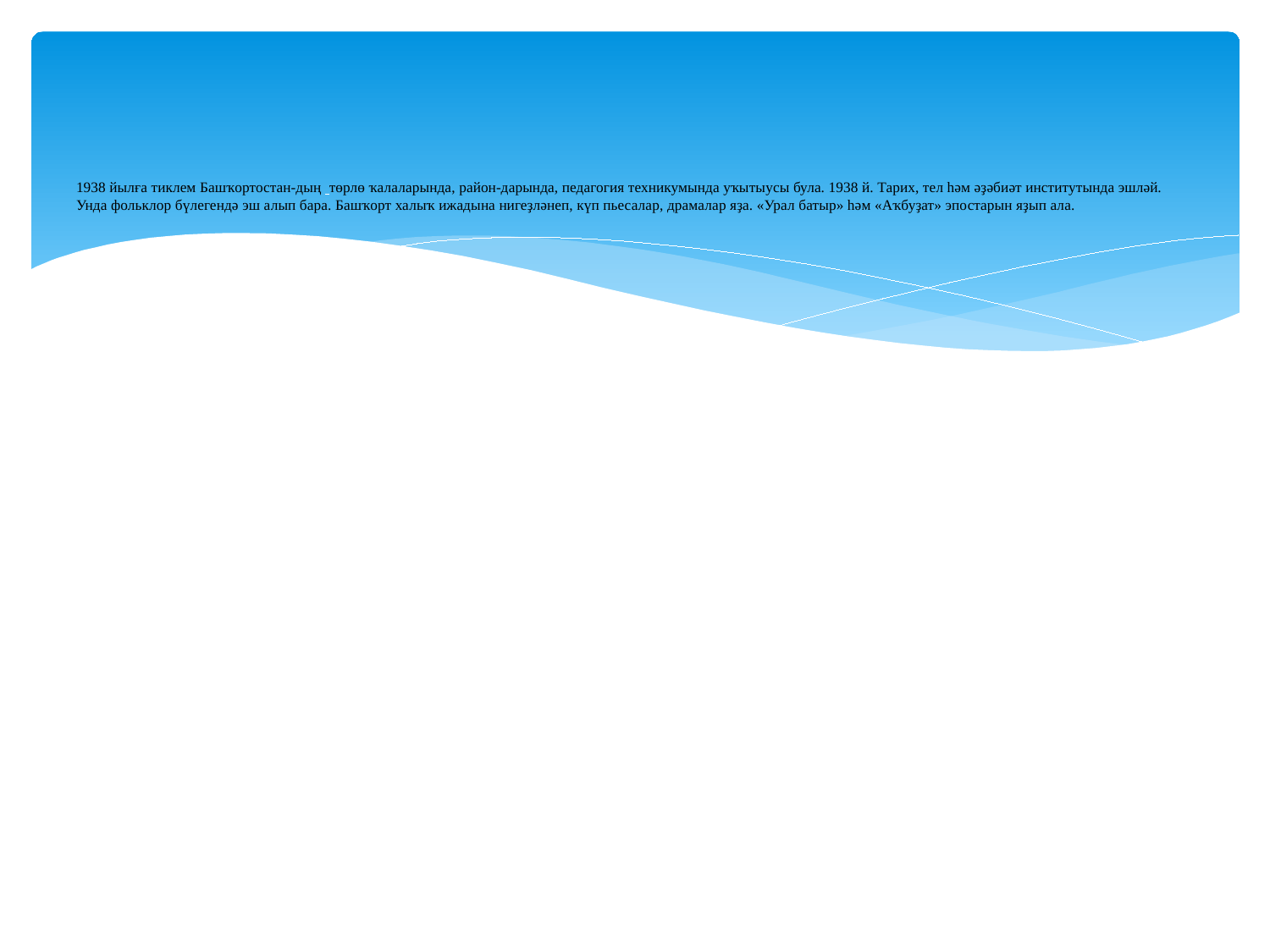

# 1938 йылға тиклем Башҡортостан-дың  төрлө ҡалаларында, район-дарында, педагогия техникумында уҡытыусы була. 1938 й. Тарих, тел һәм әҙәбиәт институтында эшләй. Унда фольклор бүлегендә эш алып бара. Башҡорт халыҡ ижадына нигеҙләнеп, күп пьесалар, драмалар яҙа. «Урал батыр» һәм «Аҡбуҙат» эпостарын яҙып ала.